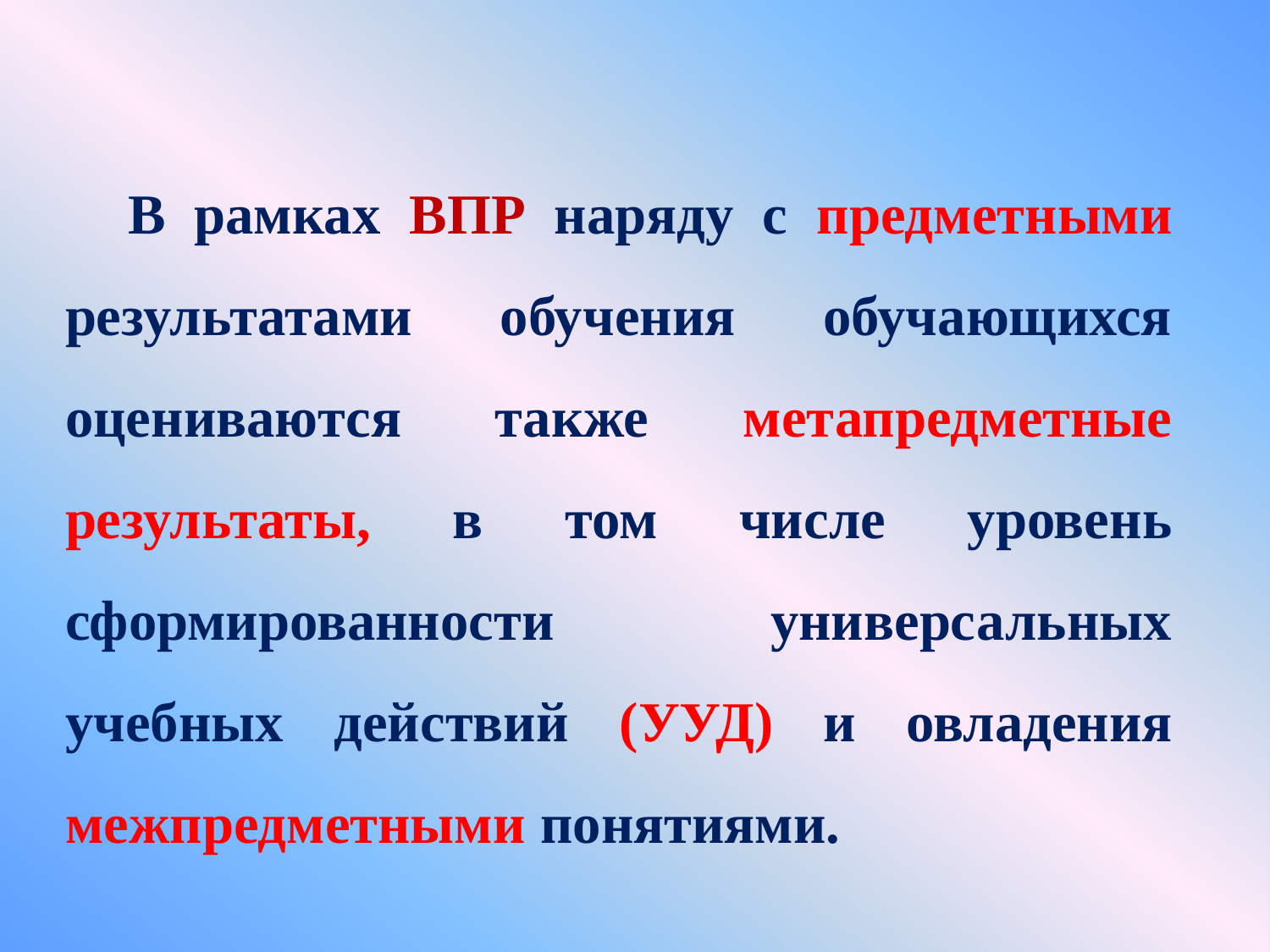

В рамках ВПР наряду с предметными результатами обучения обучающихся оцениваются также метапредметные результаты, в том числе уровень сформированности универсальных учебных действий (УУД) и овладения межпредметными понятиями.